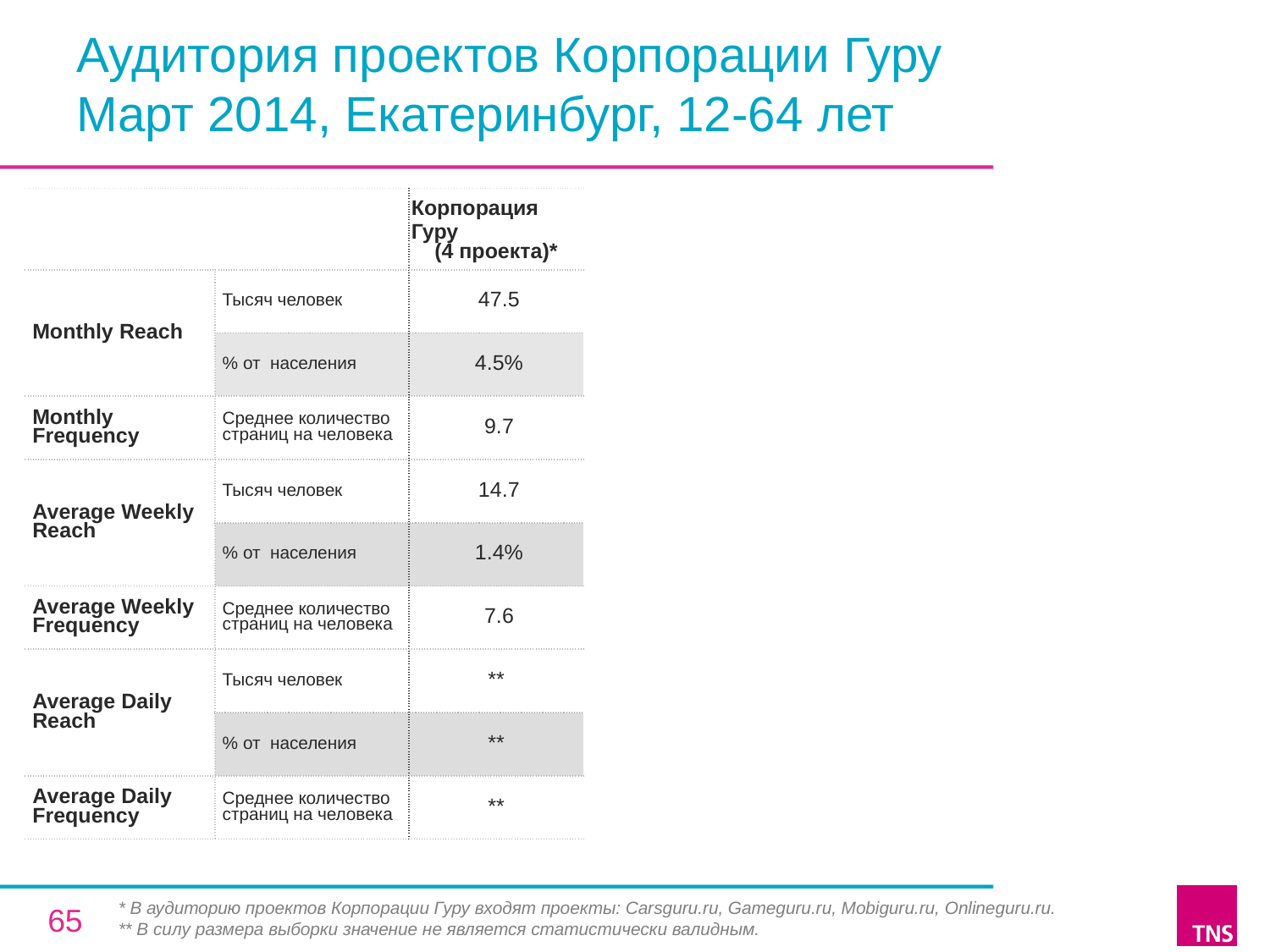

# Аудитория проектов Корпорации Гуру Март 2014, Екатеринбург, 12-64 лет
|  |  | Корпорация Гуру (4 проекта)\* |
| --- | --- | --- |
| Monthly Reach | Тысяч человек | 47.5 |
|  | % от населения | 4.5% |
| Monthly Frequency | Среднее количество страниц на человека | 9.7 |
| Average Weekly Reach | Тысяч человек | 14.7 |
|  | % от населения | 1.4% |
| Average Weekly Frequency | Среднее количество страниц на человека | 7.6 |
| Average Daily Reach | Тысяч человек | \*\* |
|  | % от населения | \*\* |
| Average Daily Frequency | Среднее количество страниц на человека | \*\* |
* В аудиторию проектов Корпорации Гуру входят проекты: Carsguru.ru, Gameguru.ru, Mobiguru.ru, Onlineguru.ru.
** В силу размера выборки значение не является статистически валидным.
65